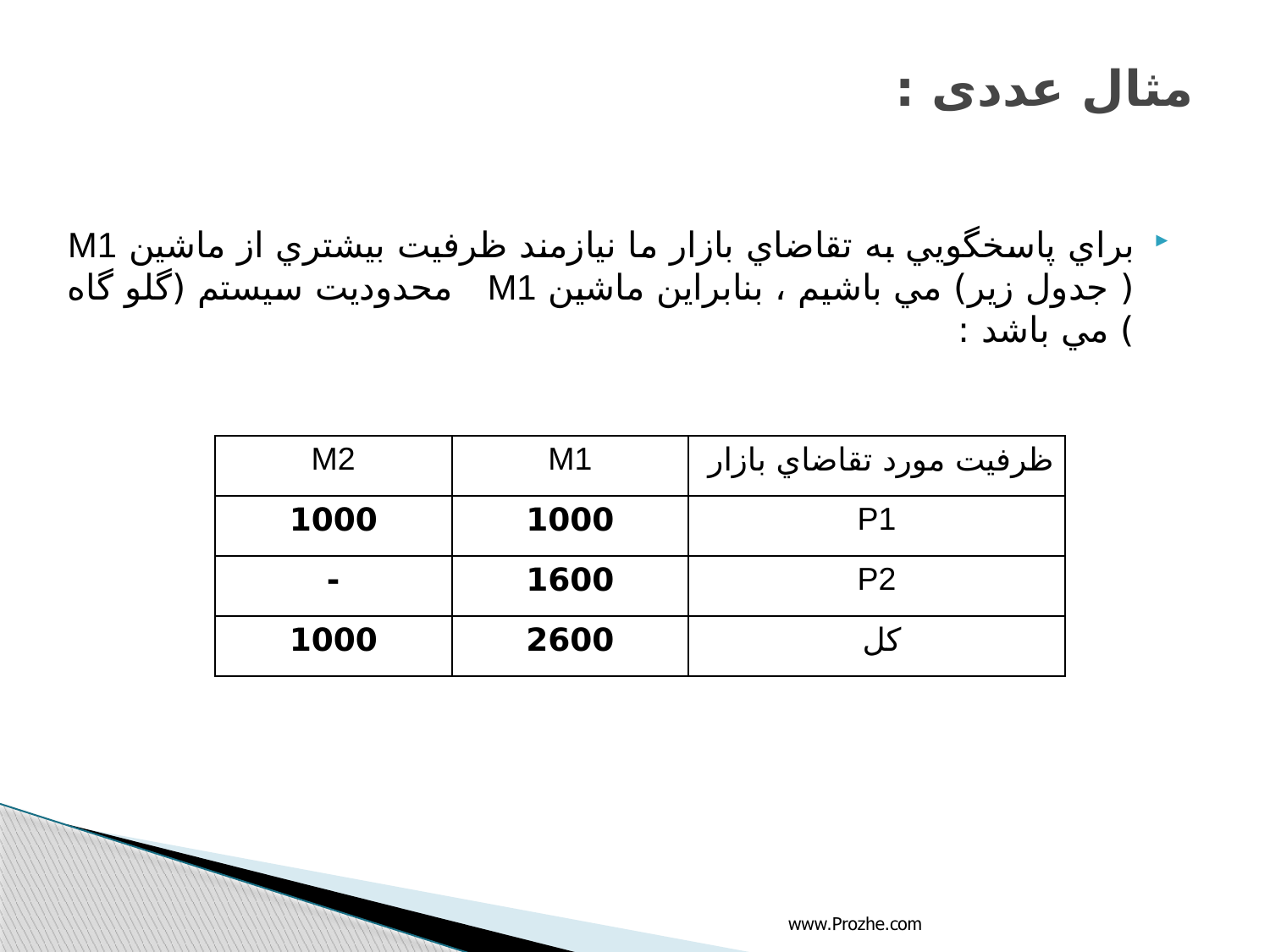

# مثال عددی :
براي پاسخگويي به تقاضاي بازار ما نيازمند ظرفيت بيشتري از ماشين M1 ( جدول زير) مي باشيم ، بنابراين ماشين M1   محدوديت سيستم (گلو گاه ) مي باشد :

| M2 | M1 | ظرفيت مورد تقاضاي بازار |
| --- | --- | --- |
| 1000 | 1000 | P1 |
| - | 1600 | P2 |
| 1000 | 2600 | کل |
www.Prozhe.com